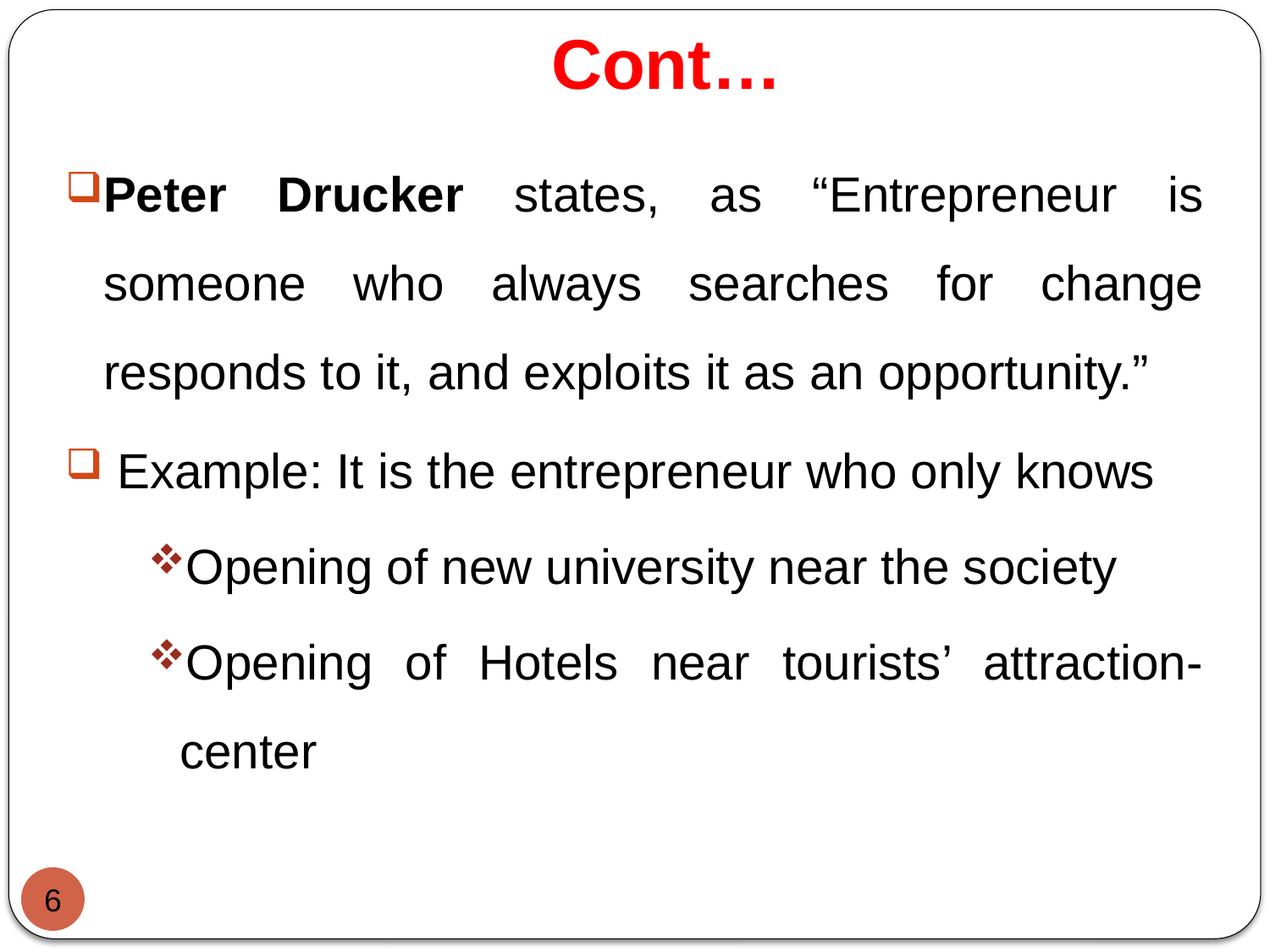

# Cont…
Peter Drucker states, as “Entrepreneur is someone who always searches for change responds to it, and exploits it as an opportunity.”
 Example: It is the entrepreneur who only knows
Opening of new university near the society
Opening of Hotels near tourists’ attraction-center

6